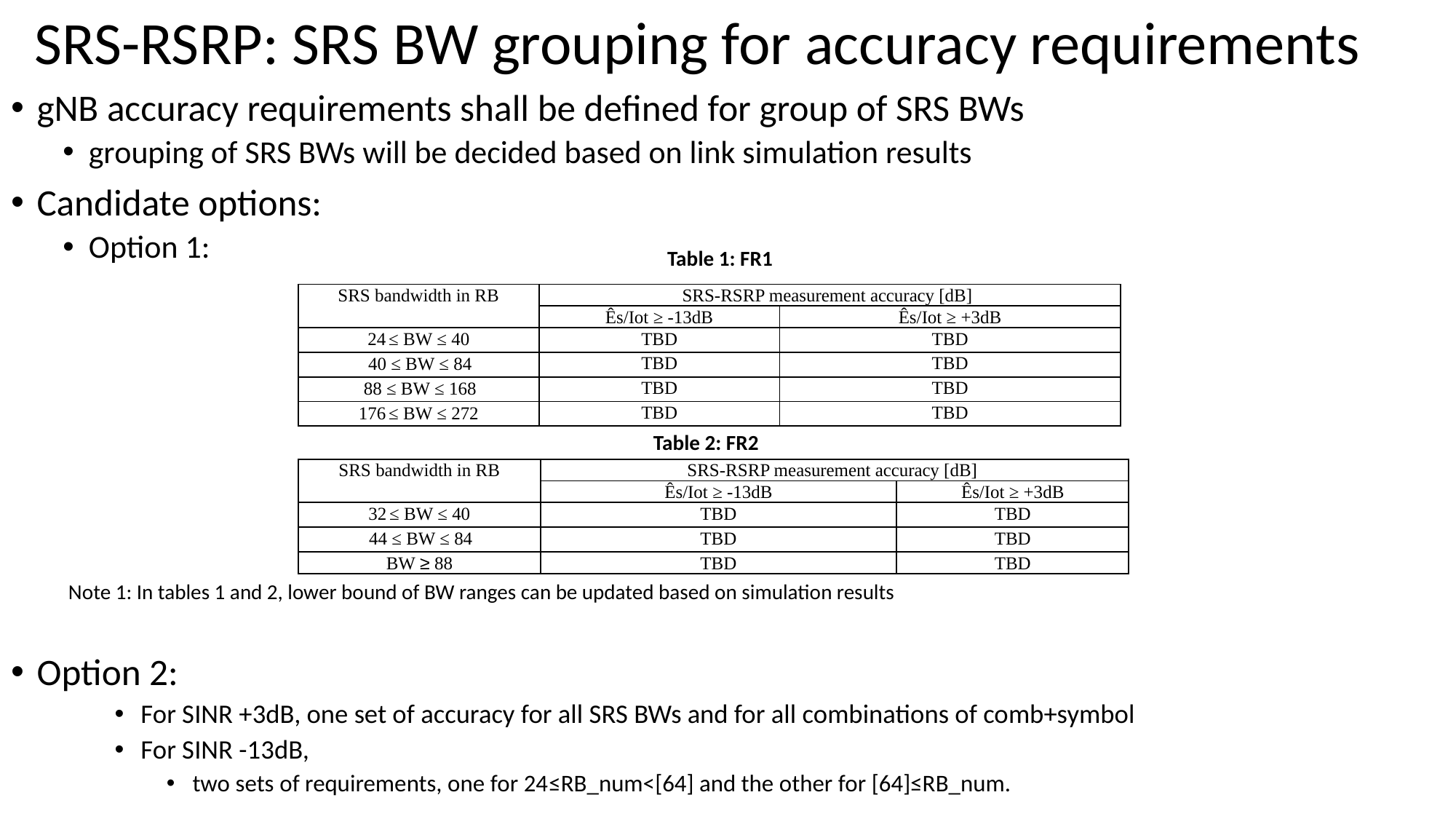

# SRS-RSRP: SRS BW grouping for accuracy requirements
gNB accuracy requirements shall be defined for group of SRS BWs
grouping of SRS BWs will be decided based on link simulation results
Candidate options:
Option 1:

Option 2:
For SINR +3dB, one set of accuracy for all SRS BWs and for all combinations of comb+symbol
For SINR -13dB,
two sets of requirements, one for 24≤RB_num<[64] and the other for [64]≤RB_num.
Table 1: FR1
| SRS bandwidth in RB | SRS-RSRP measurement accuracy [dB] |  |
| --- | --- | --- |
|  | Ês/Iot ≥ -13dB | Ês/Iot ≥ +3dB |
| 24 ≤ BW ≤ 40 | TBD | TBD |
| 40 ≤ BW ≤ 84 | TBD | TBD |
| 88 ≤ BW ≤ 168 | TBD | TBD |
| 176 ≤ BW ≤ 272 | TBD | TBD |
Table 2: FR2
| SRS bandwidth in RB | SRS-RSRP measurement accuracy [dB] |  |
| --- | --- | --- |
|  | Ês/Iot ≥ -13dB | Ês/Iot ≥ +3dB |
| 32 ≤ BW ≤ 40 | TBD | TBD |
| 44 ≤ BW ≤ 84 | TBD | TBD |
| BW ≥ 88 | TBD | TBD |
Note 1: In tables 1 and 2, lower bound of BW ranges can be updated based on simulation results